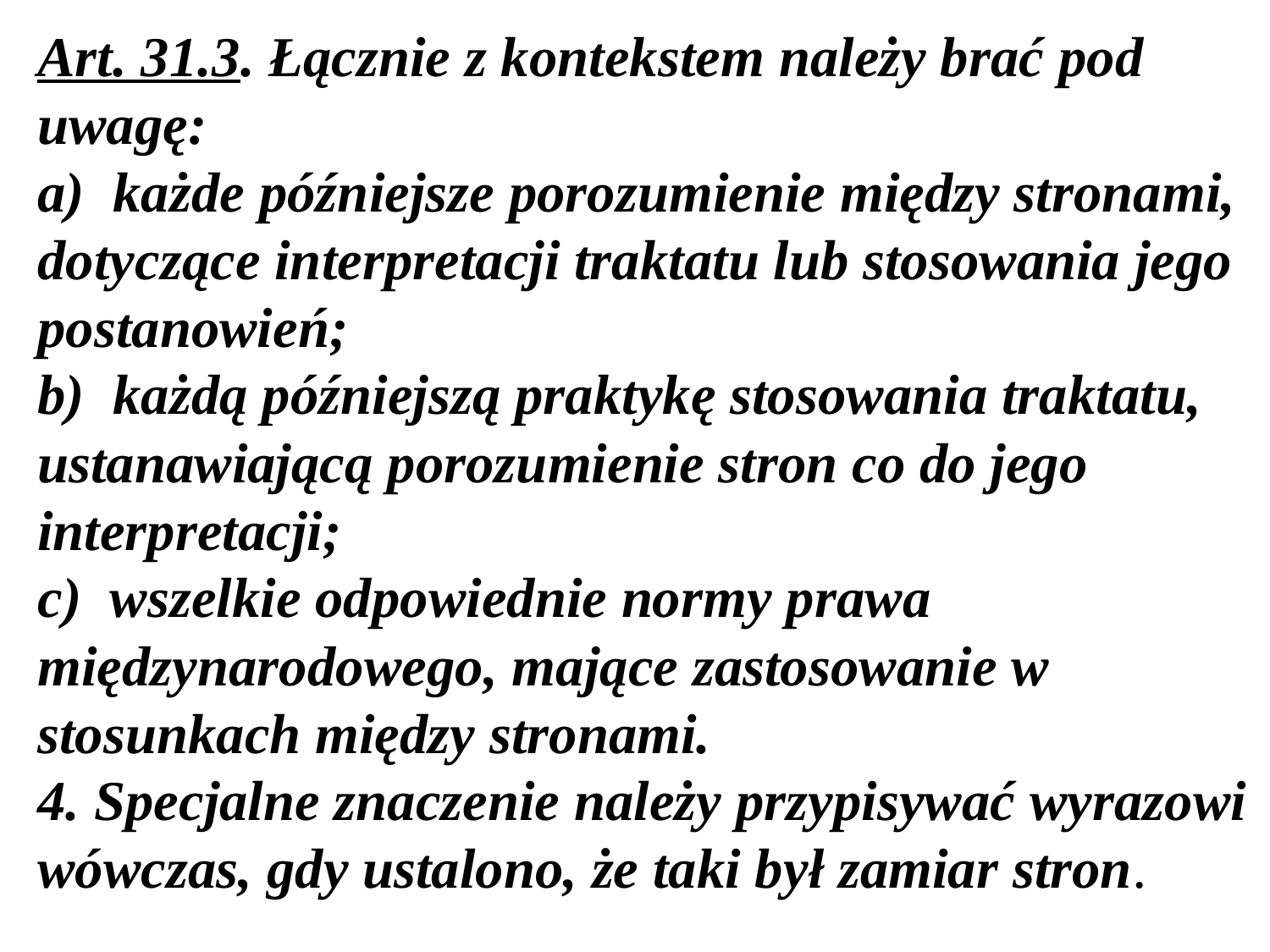

# Art. 31.3. Łącznie z kontekstem należy brać pod uwagę: a)  każde późniejsze porozumienie między stronami, dotyczące interpretacji traktatu lub stosowania jego postanowień; b)  każdą późniejszą praktykę stosowania traktatu, ustanawiającą porozumienie stron co do jego interpretacji; c)  wszelkie odpowiednie normy prawa międzynarodowego, mające zastosowanie w stosunkach między stronami. 4. Specjalne znaczenie należy przypisywać wyrazowi wówczas, gdy ustalono, że taki był zamiar stron.